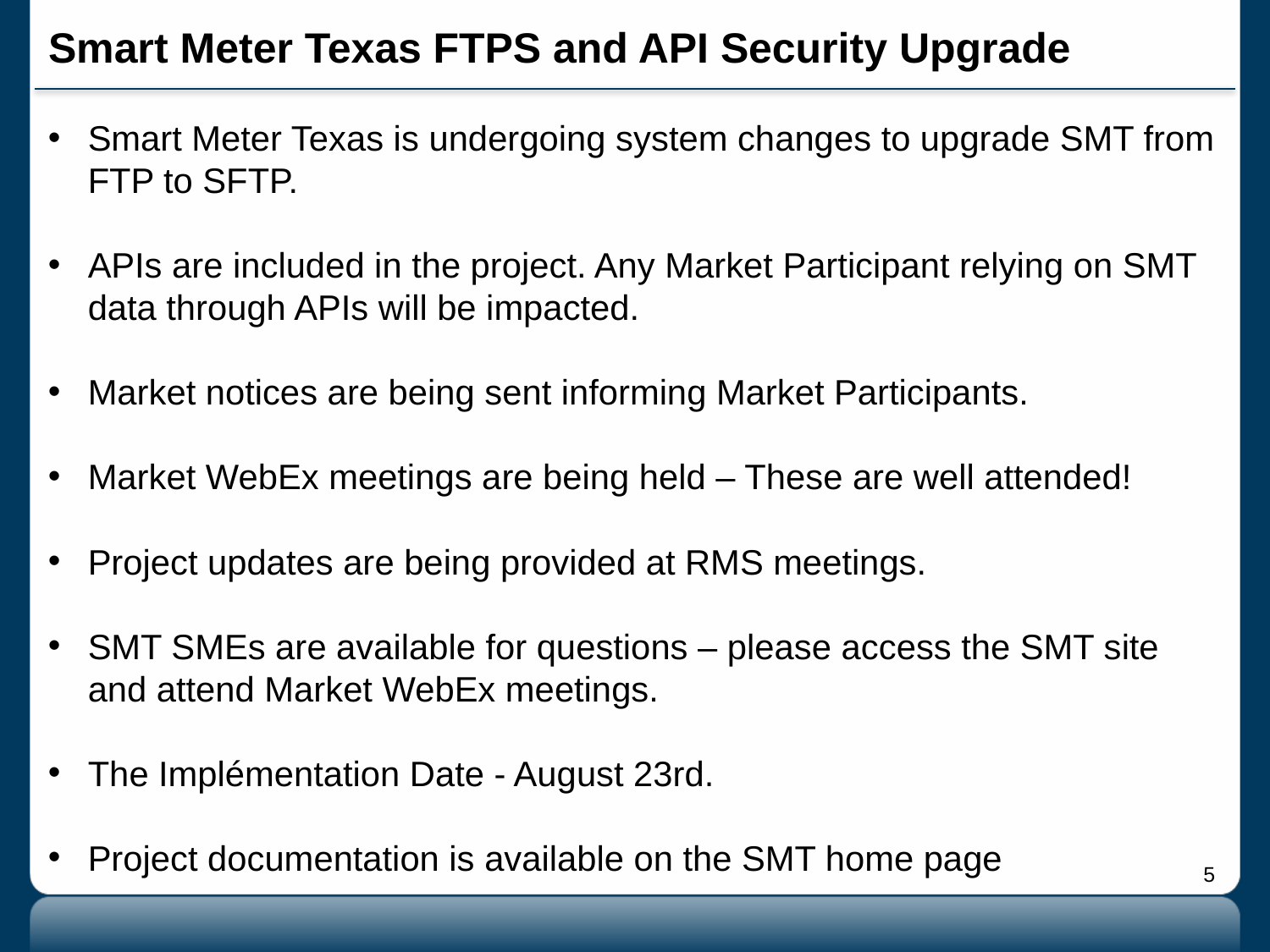

# Smart Meter Texas FTPS and API Security Upgrade
Smart Meter Texas is undergoing system changes to upgrade SMT from FTP to SFTP.

APIs are included in the project. Any Market Participant relying on SMT data through APIs will be impacted.

Market notices are being sent informing Market Participants.

Market WebEx meetings are being held – These are well attended!

Project updates are being provided at RMS meetings.

SMT SMEs are available for questions – please access the SMT site and attend Market WebEx meetings.

The Implémentation Date - August 23rd.

Project documentation is available on the SMT home page